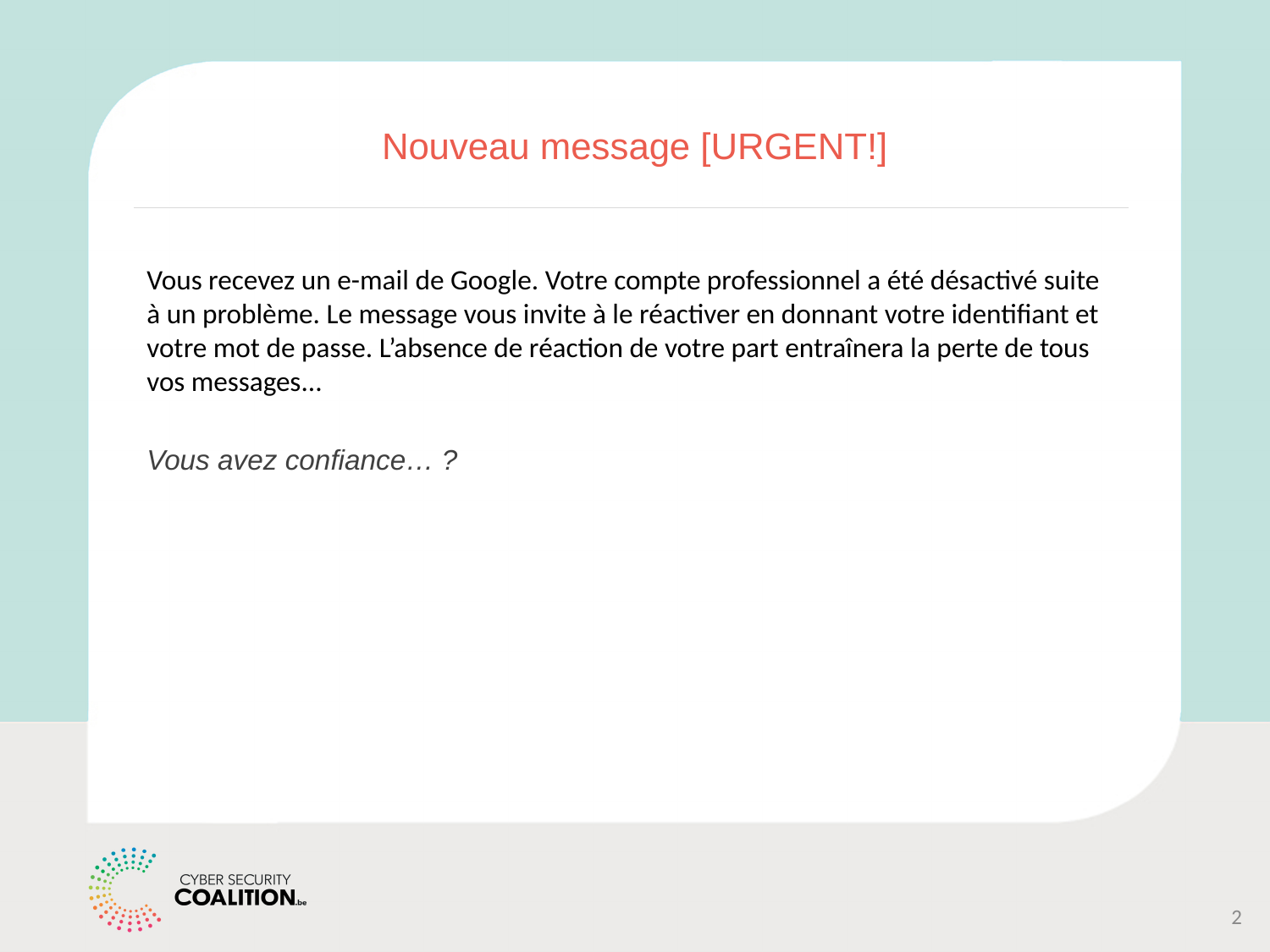

# Nouveau message [URGENT!]
Vous recevez un e-mail de Google. Votre compte professionnel a été désactivé suite à un problème. Le message vous invite à le réactiver en donnant votre identifiant et votre mot de passe. L’absence de réaction de votre part entraînera la perte de tous vos messages...

Vous avez confiance… ?
2